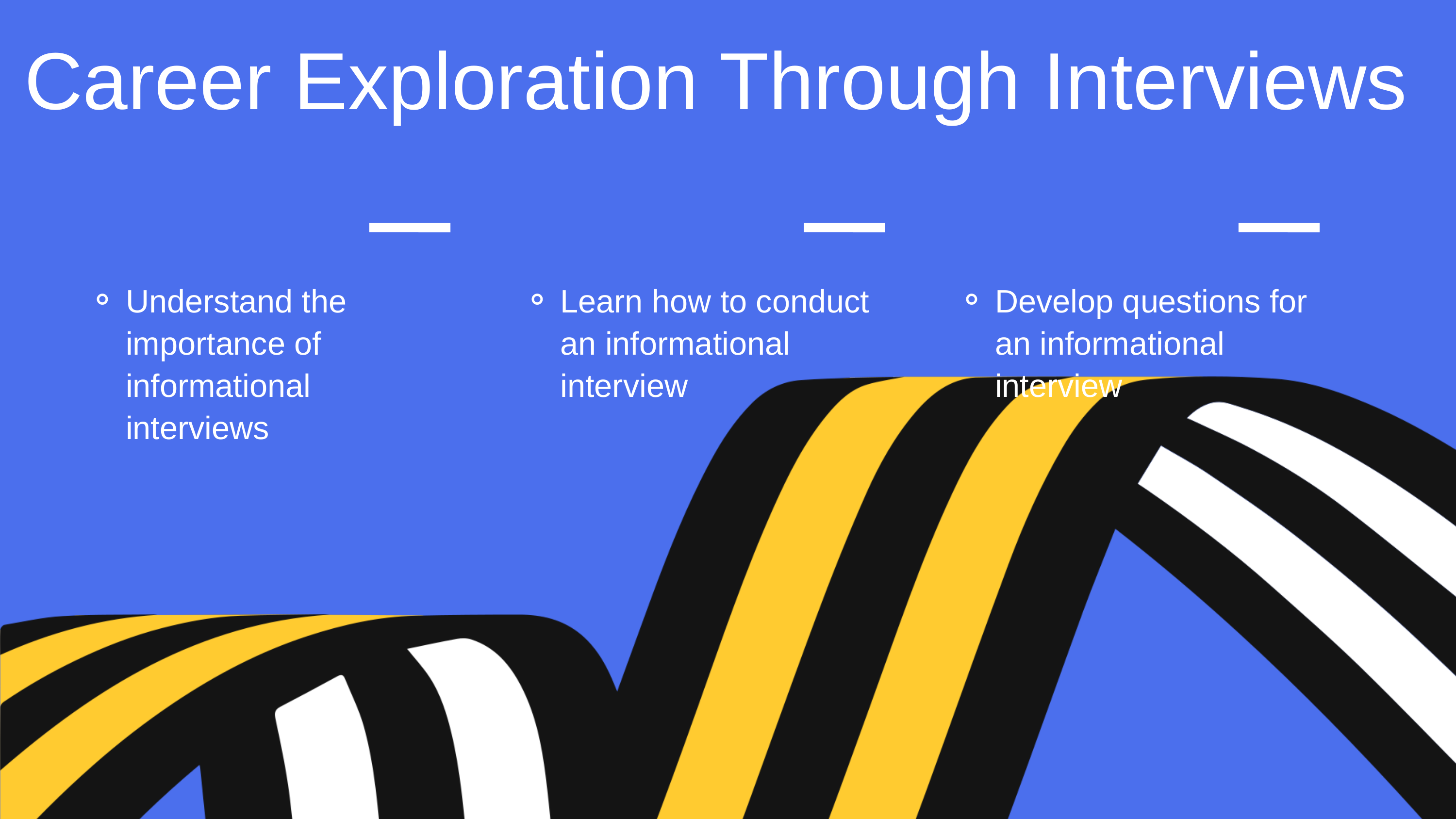

Career Exploration Through Interviews

Understand the importance of informational interviews

Learn how to conduct an informational interview

Develop questions for an informational interview